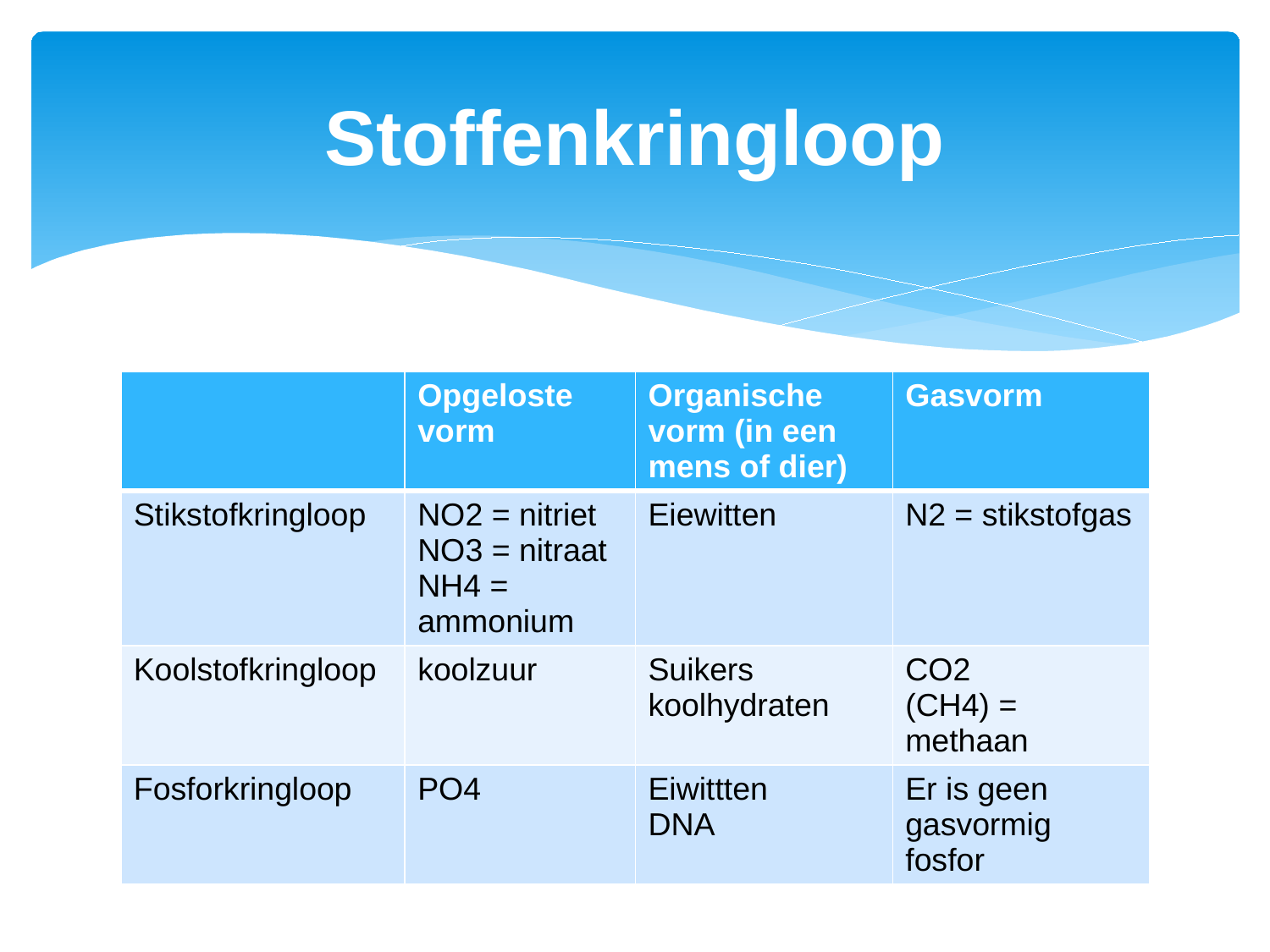

# Stoffenkringloop
|  | Opgeloste vorm | Organische vorm (in een mens of dier) | Gasvorm |
| --- | --- | --- | --- |
| Stikstofkringloop | NO2 = nitriet NO3 = nitraat NH4 = ammonium | Eiewitten | N2 = stikstofgas |
| Koolstofkringloop | koolzuur | Suikers koolhydraten | CO2 (CH4) = methaan |
| Fosforkringloop | PO4 | Eiwittten DNA | Er is geen gasvormig fosfor |